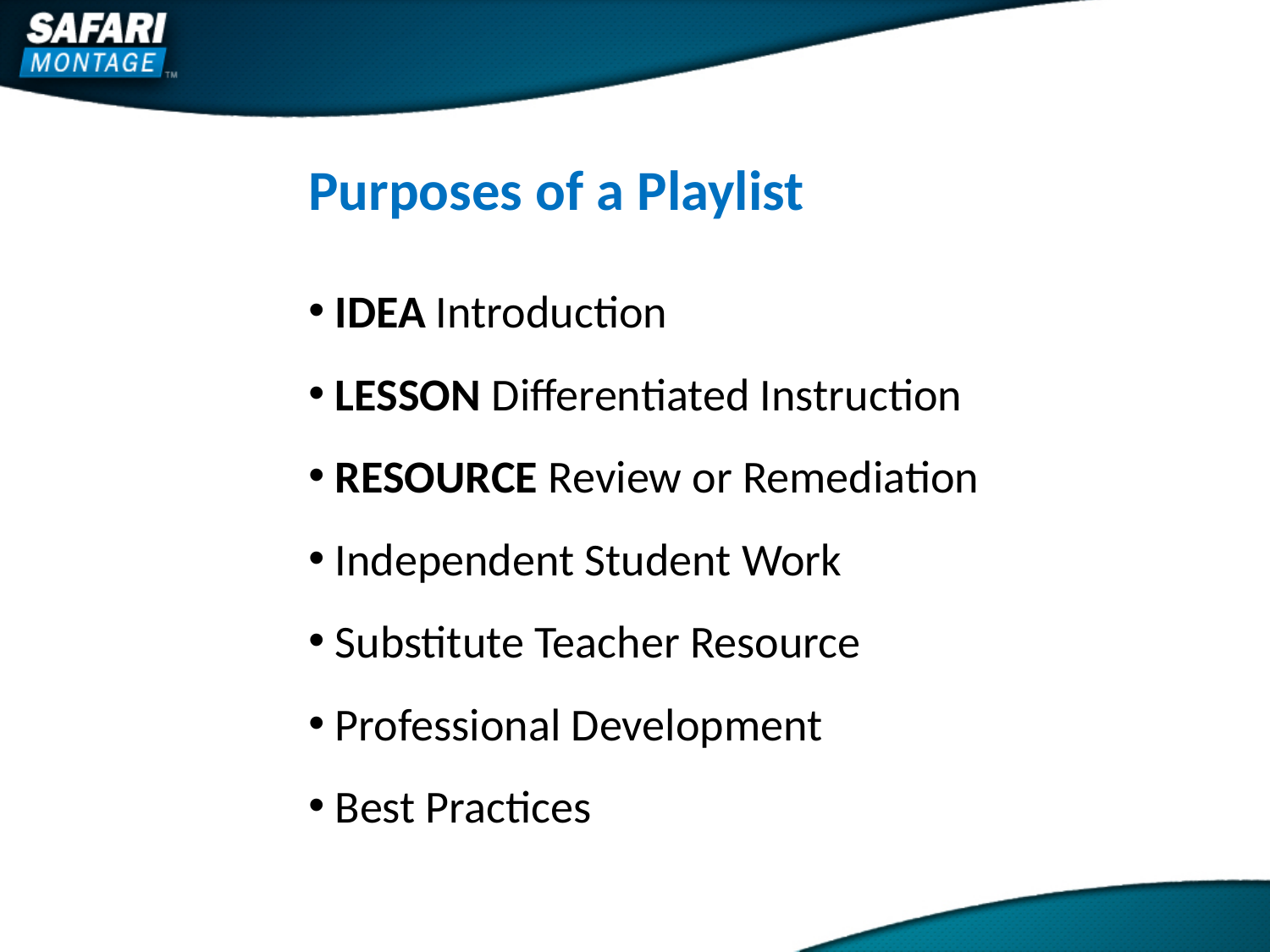

Purposes of a Playlist
 IDEA Introduction
 LESSON Differentiated Instruction
 RESOURCE Review or Remediation
 Independent Student Work
 Substitute Teacher Resource
 Professional Development
 Best Practices